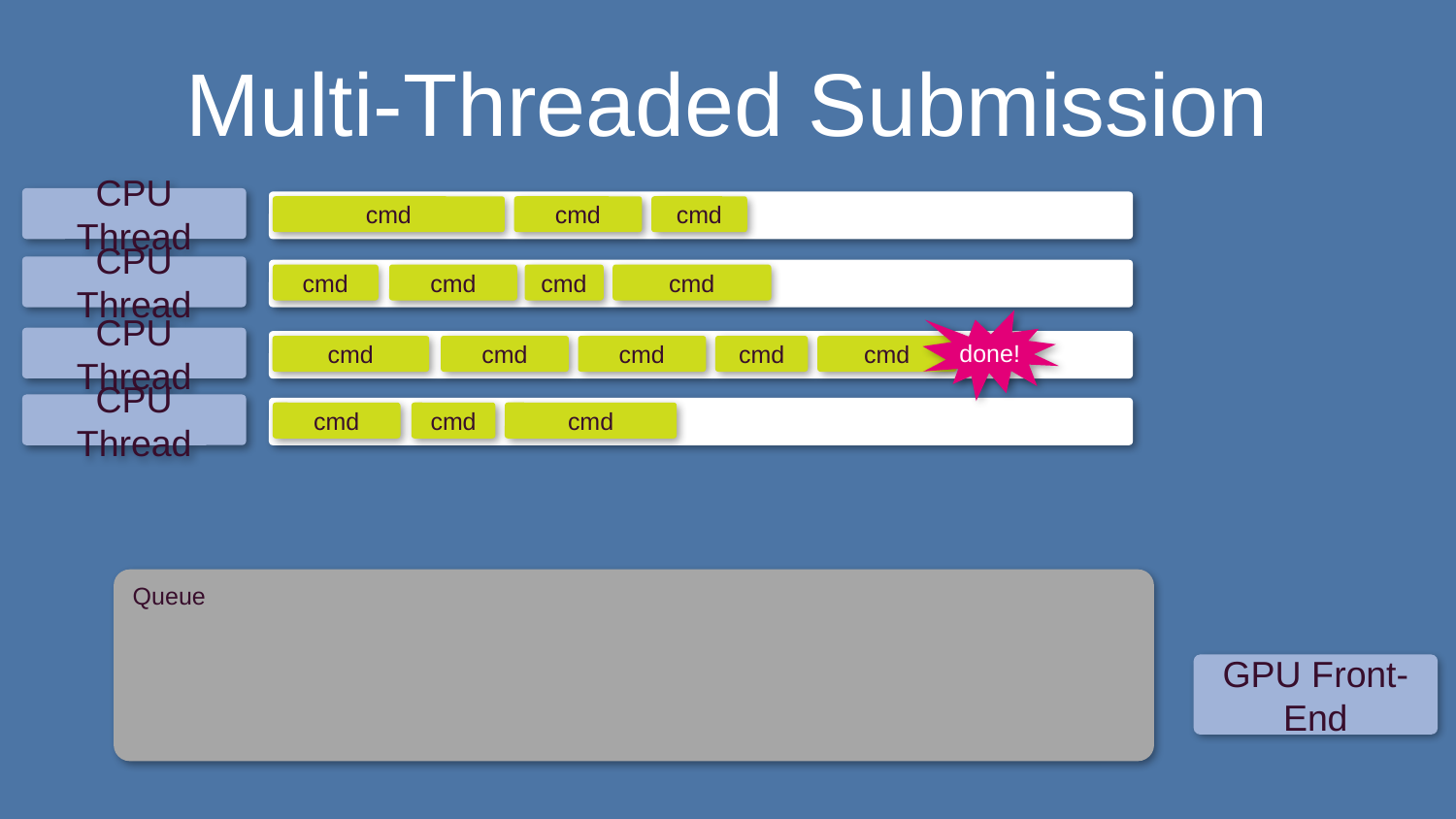

# Multi-Threaded Submission
CPU Thread

cmd
cmd
cmd
CPU Thread

cmd
cmd
cmd
cmd
done!
CPU Thread

cmd
cmd
cmd
cmd
cmd
CPU Thread

cmd
cmd
cmd
Queue

GPU Front-End